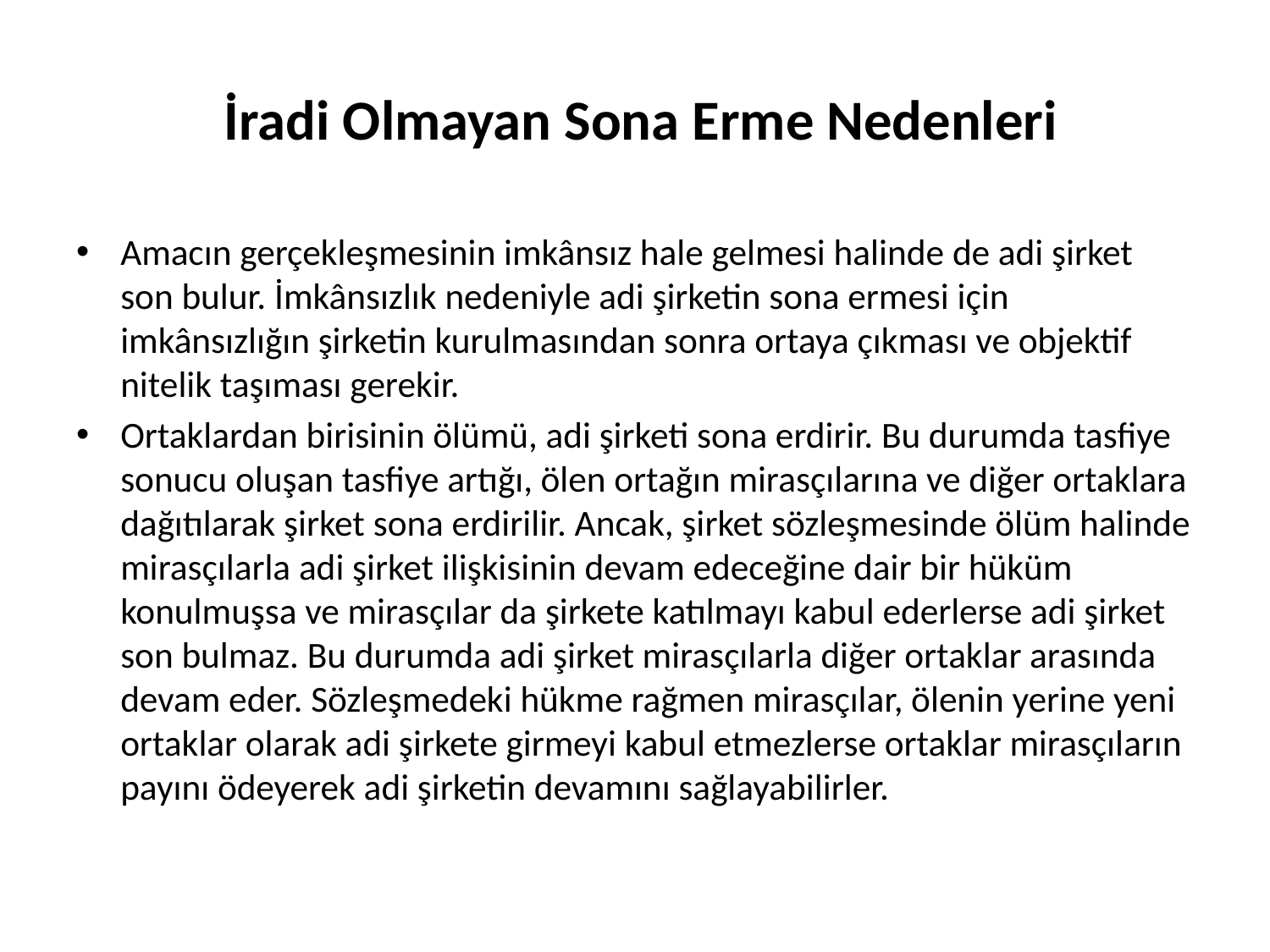

# İradi Olmayan Sona Erme Nedenleri
Amacın gerçekleşmesinin imkânsız hale gelmesi halinde de adi şirket son bulur. İmkânsızlık nedeniyle adi şirketin sona ermesi için imkânsızlığın şirketin kurulmasından sonra ortaya çıkması ve objektif nitelik taşıması gerekir.
Ortaklardan birisinin ölümü, adi şirketi sona erdirir. Bu durumda tasfiye sonucu oluşan tasfiye artığı, ölen ortağın mirasçılarına ve diğer ortaklara dağıtılarak şirket sona erdirilir. Ancak, şirket sözleşmesinde ölüm halinde mirasçılarla adi şirket ilişkisinin devam edeceğine dair bir hüküm konulmuşsa ve mirasçılar da şirkete katılmayı kabul ederlerse adi şirket son bulmaz. Bu durumda adi şirket mirasçılarla diğer ortaklar arasında devam eder. Sözleşmedeki hükme rağmen mirasçılar, ölenin yerine yeni ortaklar olarak adi şirkete girmeyi kabul etmezlerse ortaklar mirasçıların payını ödeyerek adi şirketin devamını sağlayabilirler.